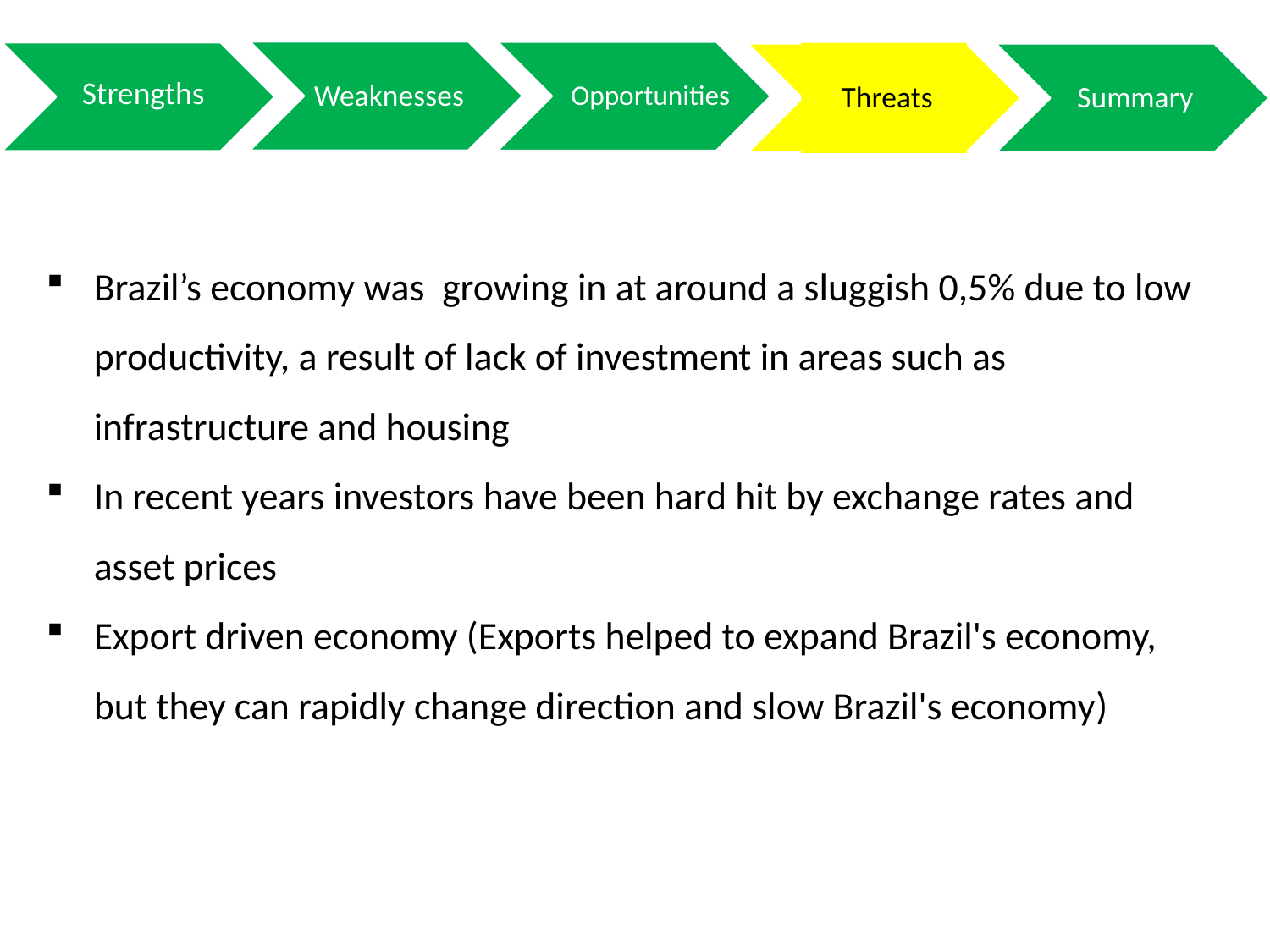

Weaknesses

Opportunities

  Strengths

Threats

Summary

Brazil’s economy was  growing in at around a sluggish 0,5% due to low productivity, a result of lack of investment in areas such as infrastructure and housing
In recent years investors have been hard hit by exchange rates and asset prices
Export driven economy (Exports helped to expand Brazil's economy, but they can rapidly change direction and slow Brazil's economy)